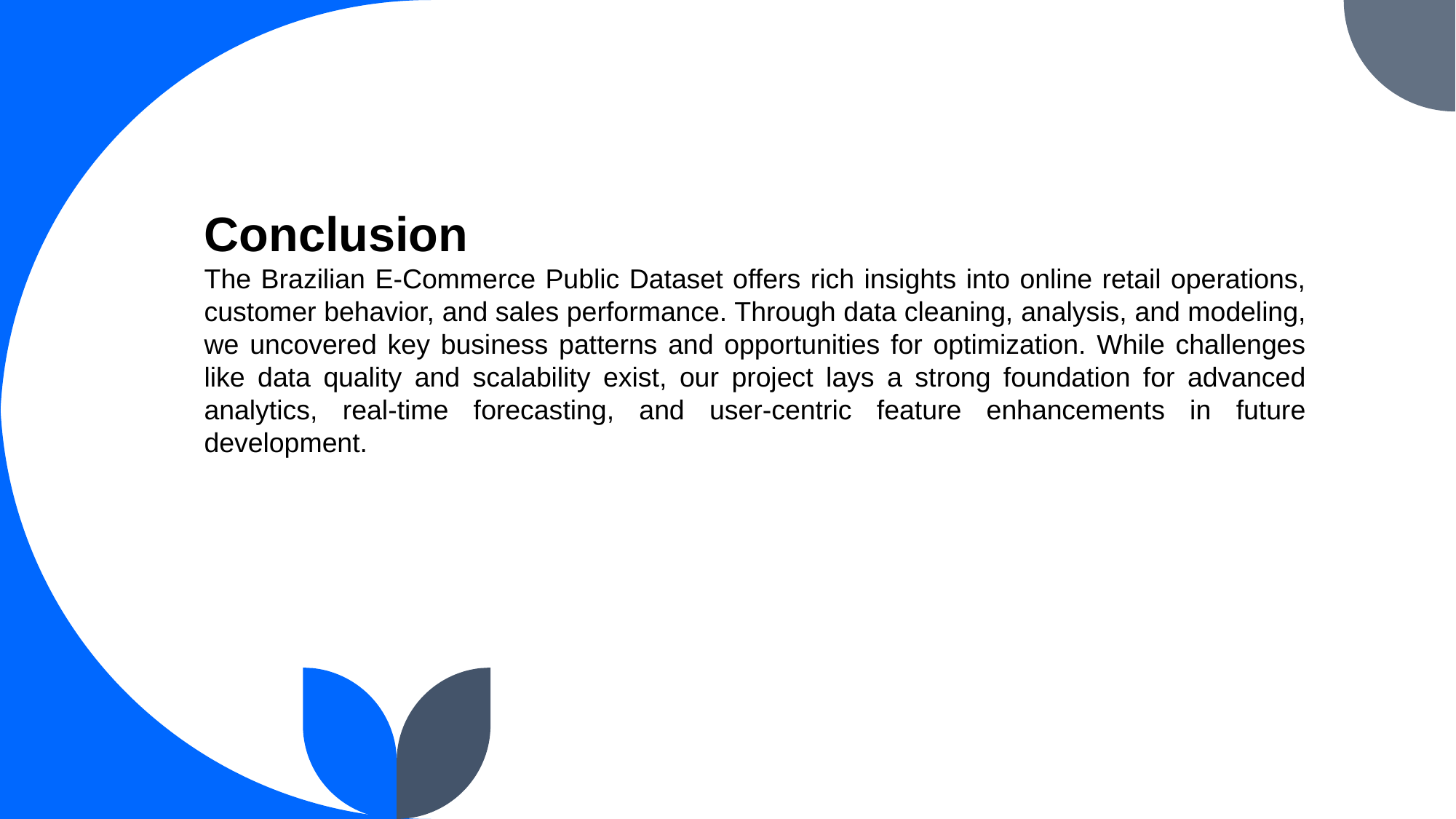

Conclusion
The Brazilian E-Commerce Public Dataset offers rich insights into online retail operations, customer behavior, and sales performance. Through data cleaning, analysis, and modeling, we uncovered key business patterns and opportunities for optimization. While challenges like data quality and scalability exist, our project lays a strong foundation for advanced analytics, real-time forecasting, and user-centric feature enhancements in future development.